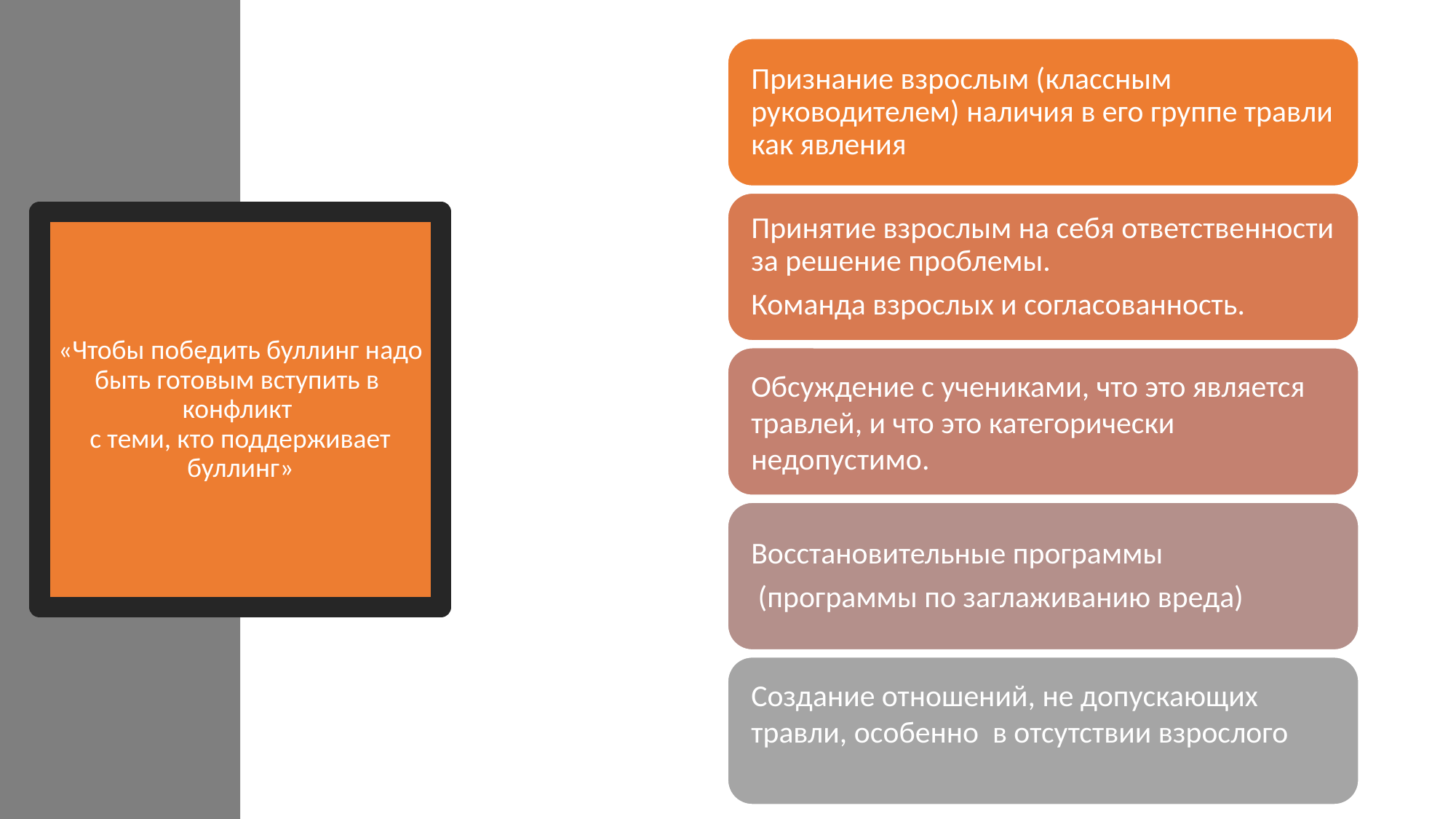

Признание взрослым (классным руководителем) наличия в его группе травли как явления
Принятие взрослым на себя ответственности за решение проблемы.
Команда взрослых и согласованность.
Обсуждение с учениками, что это является травлей, и что это категорически недопустимо.
Восстановительные программы
 (программы по заглаживанию вреда)
Создание отношений, не допускающих  травли, особенно  в отсутствии взрослого

# «Чтобы победить буллинг надо быть готовым вступить в  конфликт с теми, кто поддерживает буллинг»